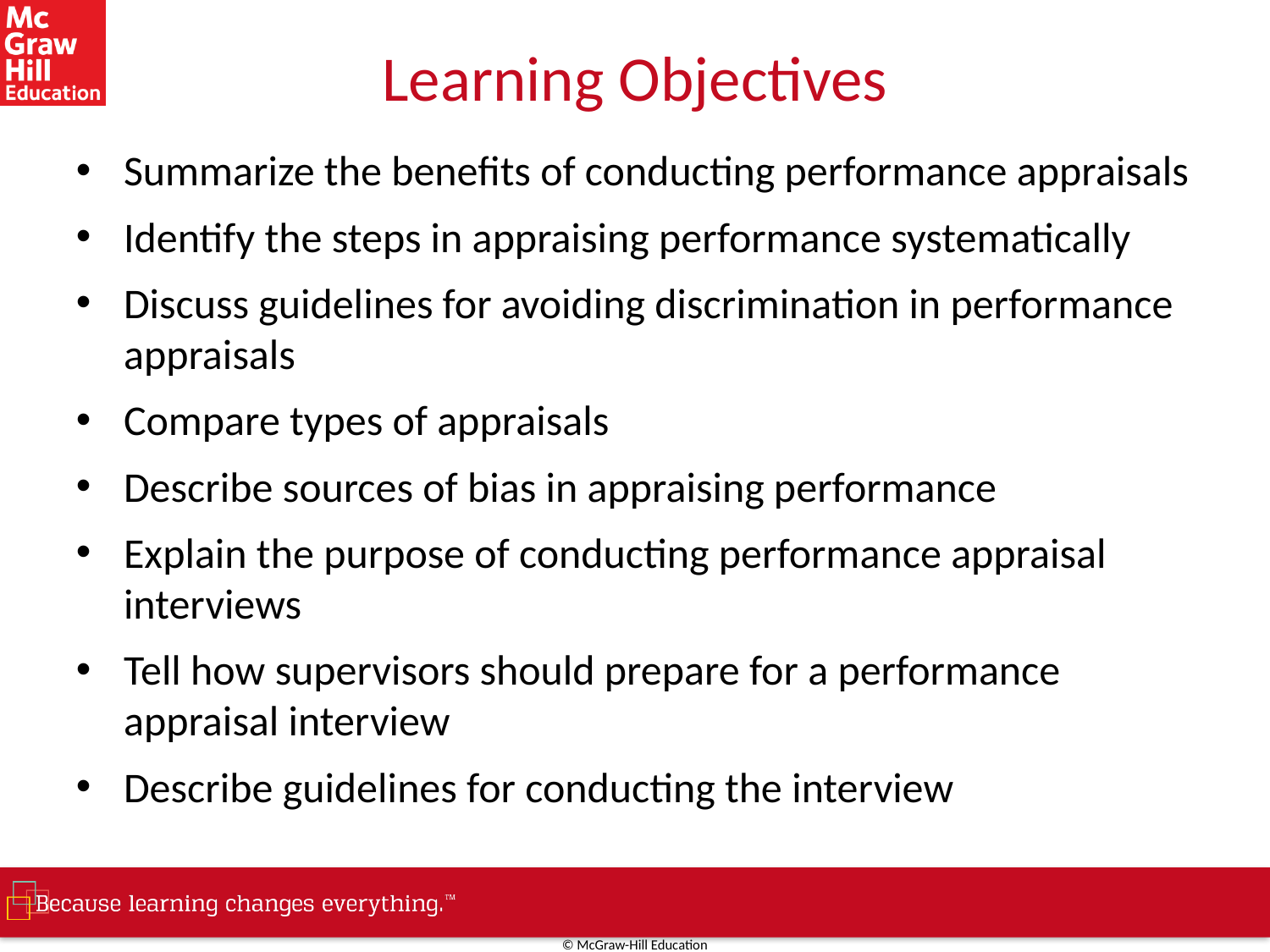

# Learning Objectives
Summarize the benefits of conducting performance appraisals
Identify the steps in appraising performance systematically
Discuss guidelines for avoiding discrimination in performance appraisals
Compare types of appraisals
Describe sources of bias in appraising performance
Explain the purpose of conducting performance appraisal interviews
Tell how supervisors should prepare for a performance appraisal interview
Describe guidelines for conducting the interview